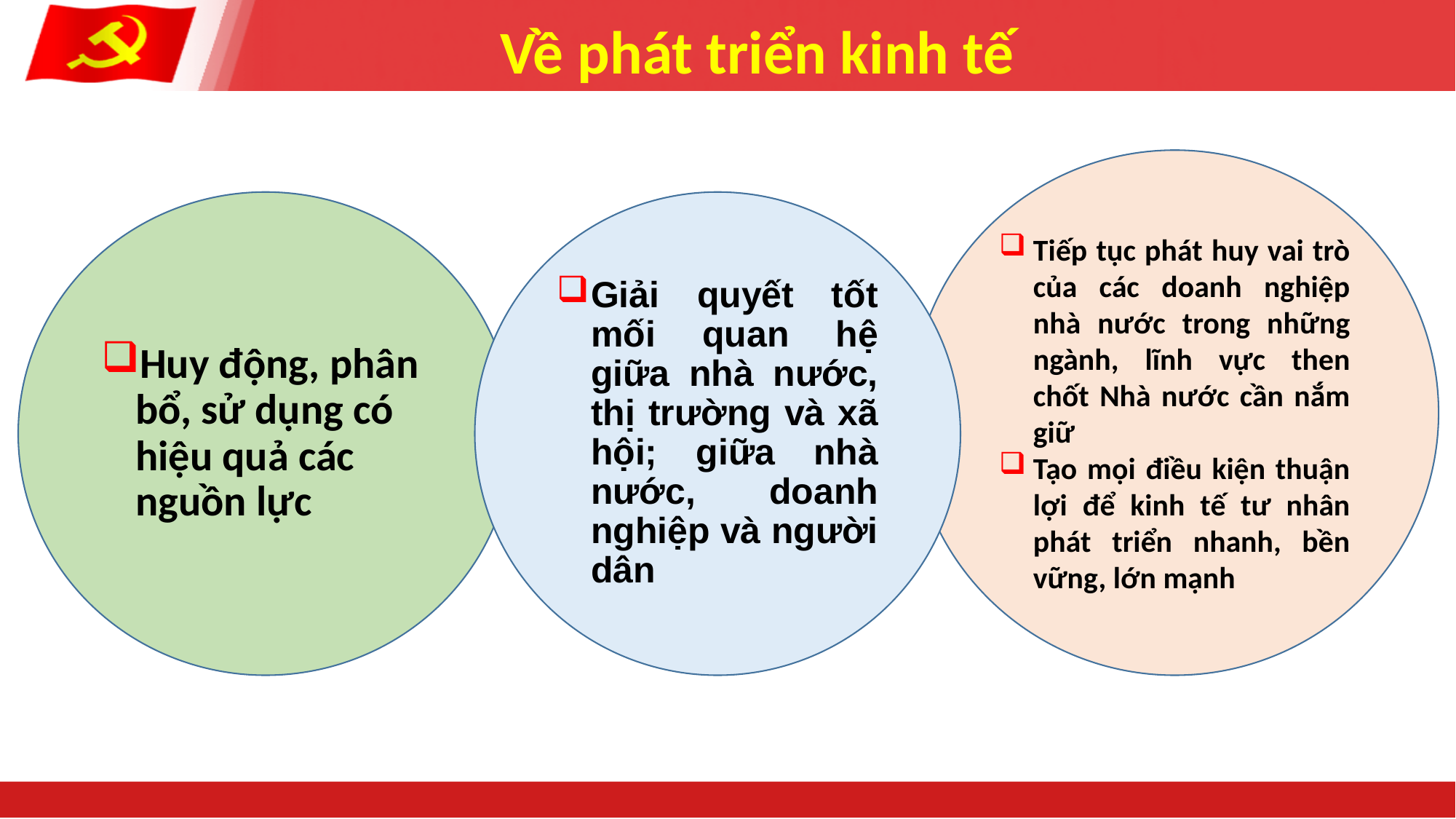

Về phát triển kinh tế
Tiếp tục phát huy vai trò của các doanh nghiệp nhà nước trong những ngành, lĩnh vực then chốt Nhà nước cần nắm giữ
Tạo mọi điều kiện thuận lợi để kinh tế tư nhân phát triển nhanh, bền vững, lớn mạnh
Huy động, phân bổ, sử dụng có hiệu quả các nguồn lực
Giải quyết tốt mối quan hệ giữa nhà nước, thị trường và xã hội; giữa nhà nước, doanh nghiệp và người dân